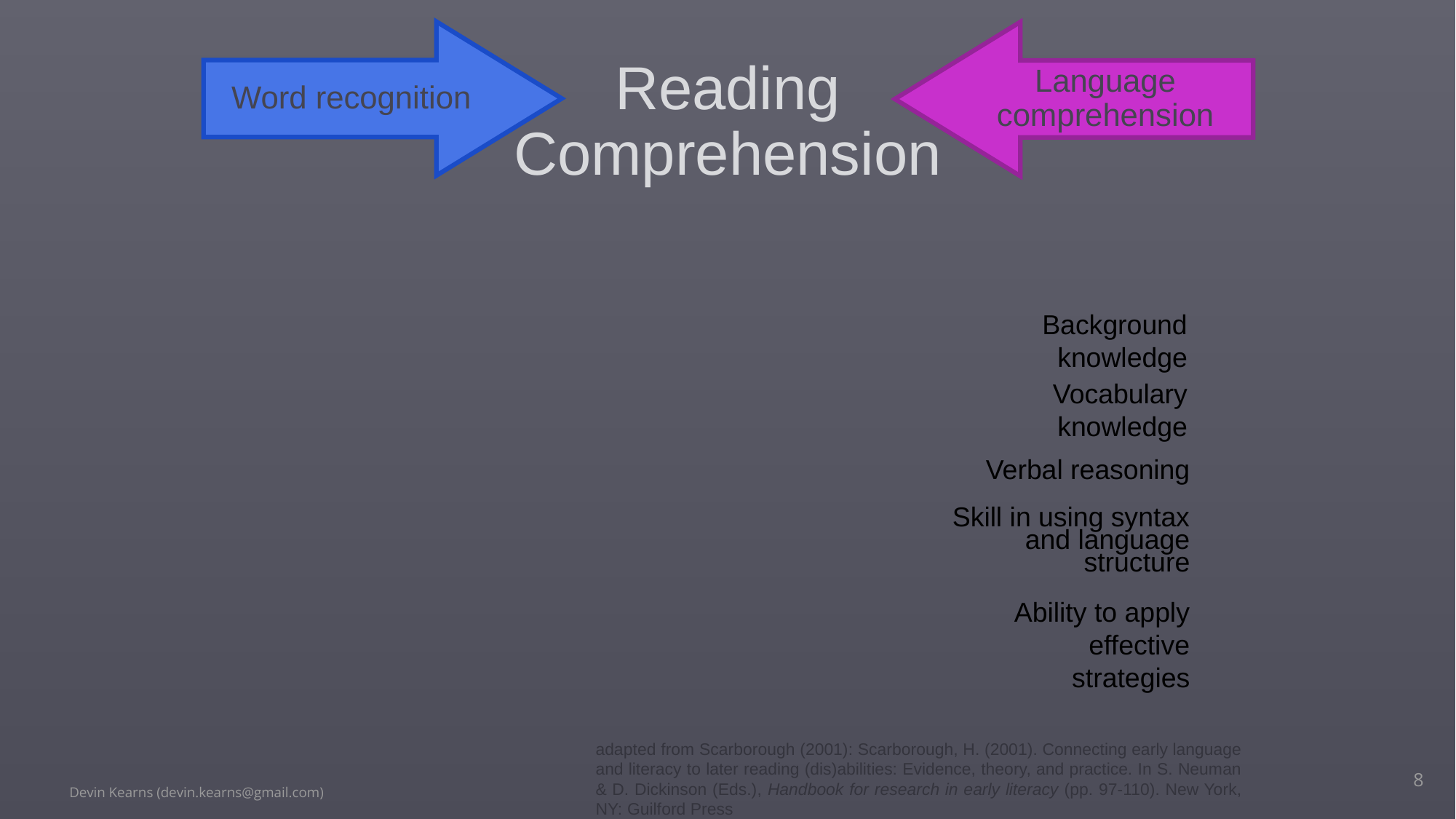

Word recognition
Language comprehension
# Reading Comprehension

Background knowledge
Vocabulary knowledge
Verbal reasoning
Skill in using syntax and language structure
Ability to apply effective strategies
adapted from Scarborough (2001): Scarborough, H. (2001). Connecting early language and literacy to later reading (dis)abilities: Evidence, theory, and practice. In S. Neuman & D. Dickinson (Eds.), Handbook for research in early literacy (pp. 97-110). New York, NY: Guilford Press
8
Devin Kearns (devin.kearns@gmail.com)